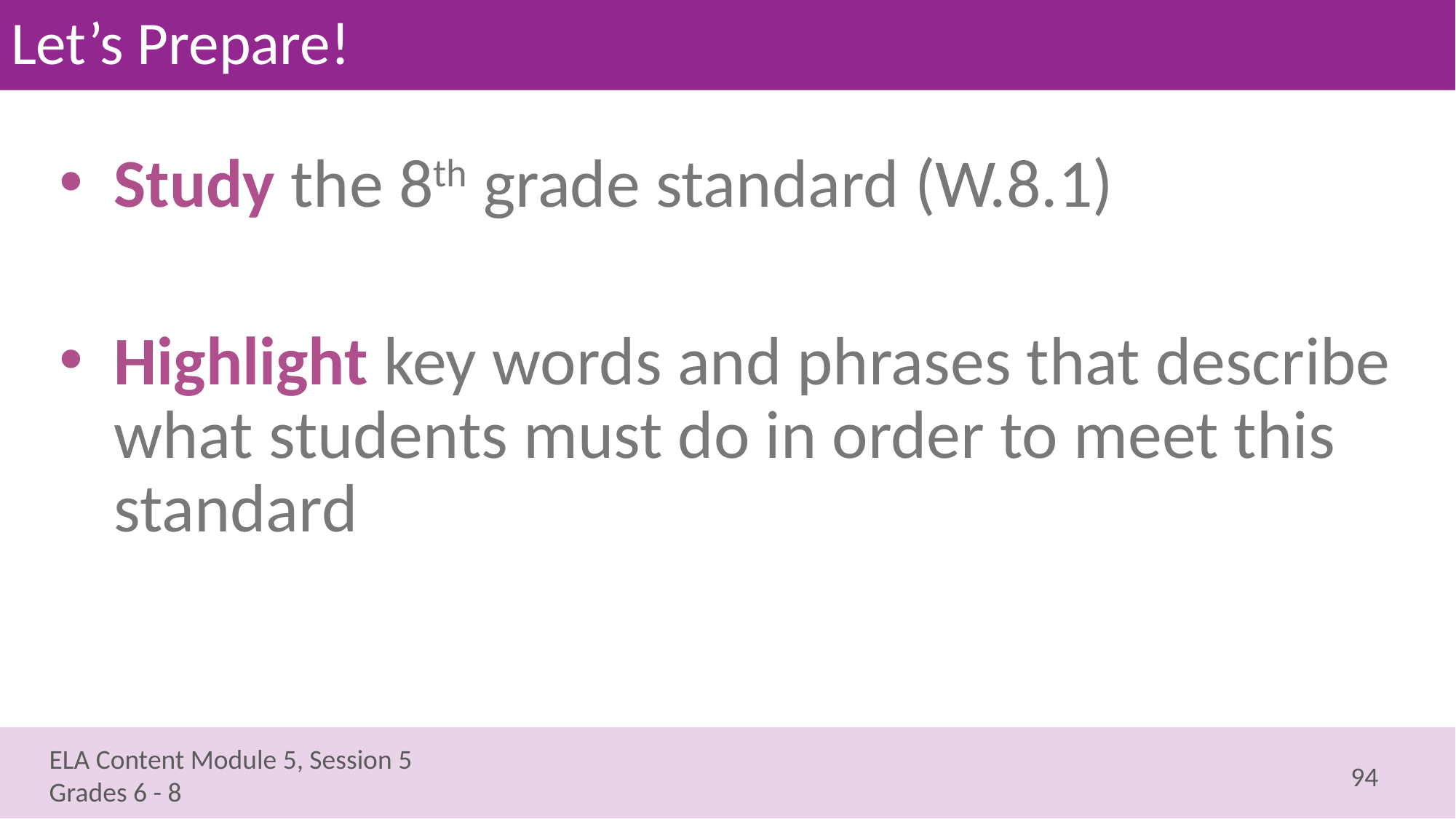

# Let’s Prepare!
Study the 8th grade standard (W.8.1)

Highlight key words and phrases that describe what students must do in order to meet this standard
94